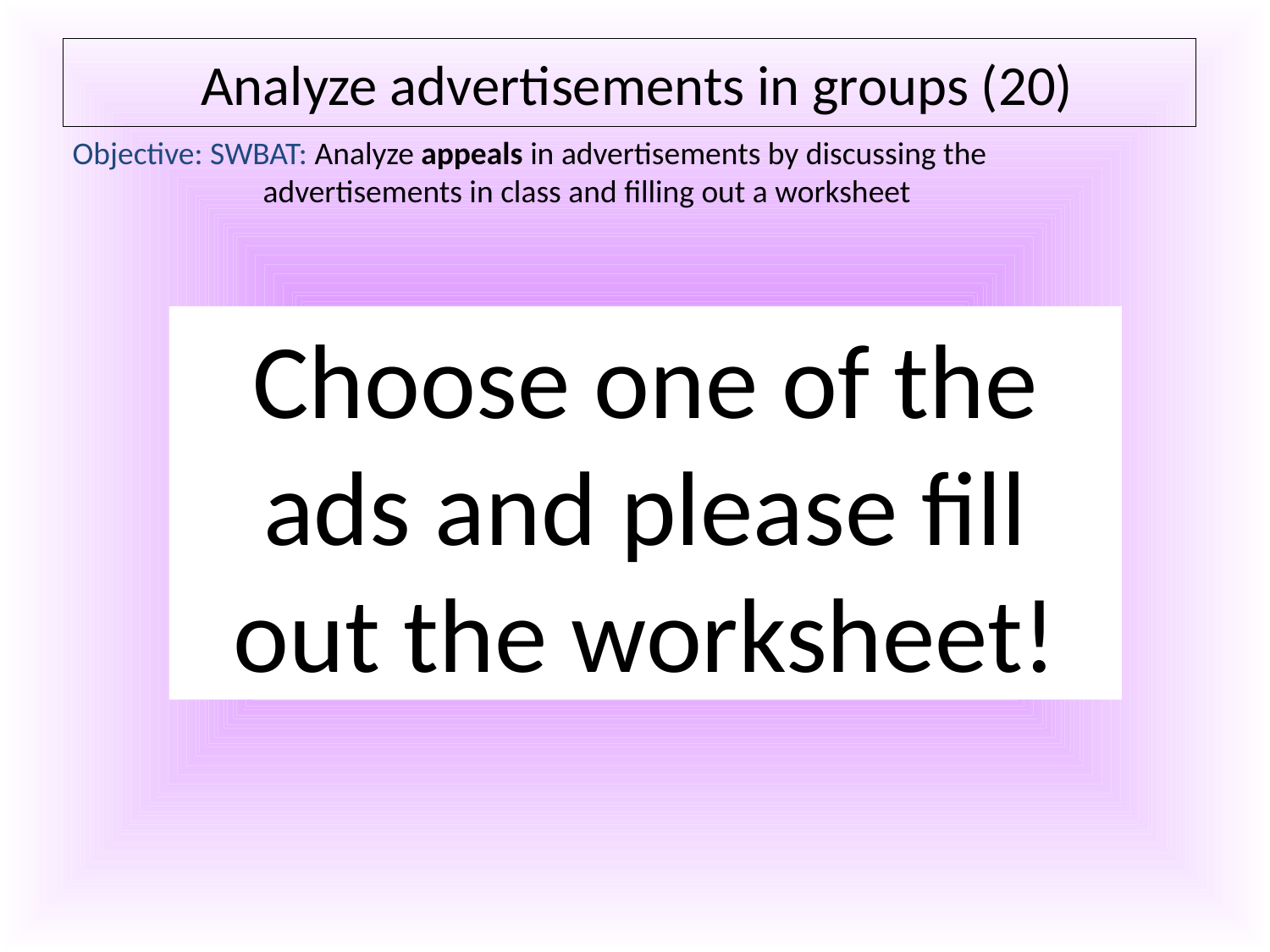

Analyze advertisements in groups (20)
Objective: SWBAT: Analyze appeals in advertisements by discussing the advertisements in class and filling out a worksheet
Choose one of the ads and please fill out the worksheet!